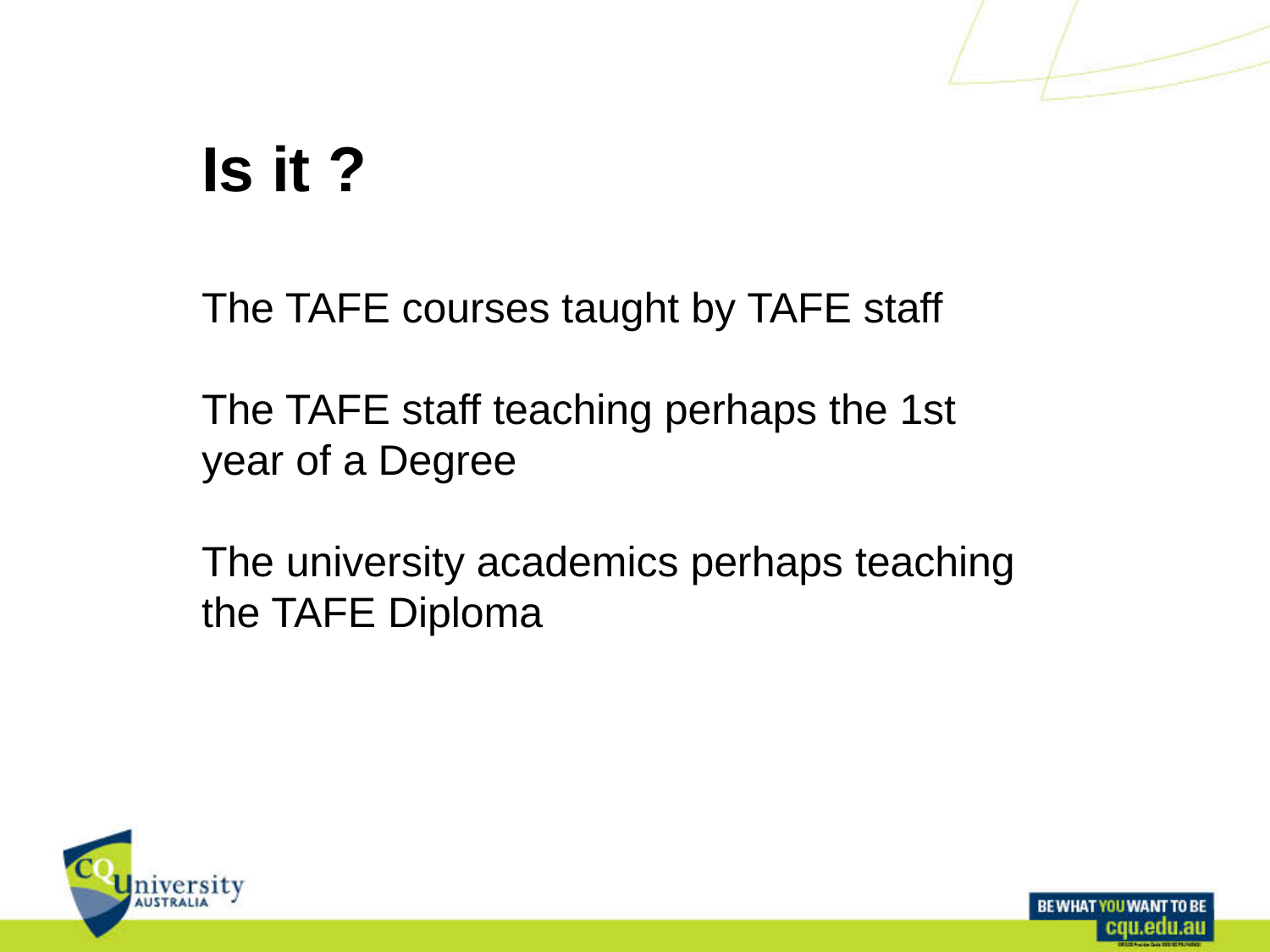

Is it ?

The TAFE courses taught by TAFE staff

The TAFE staff teaching perhaps the 1st year of a Degree

The university academics perhaps teaching the TAFE Diploma